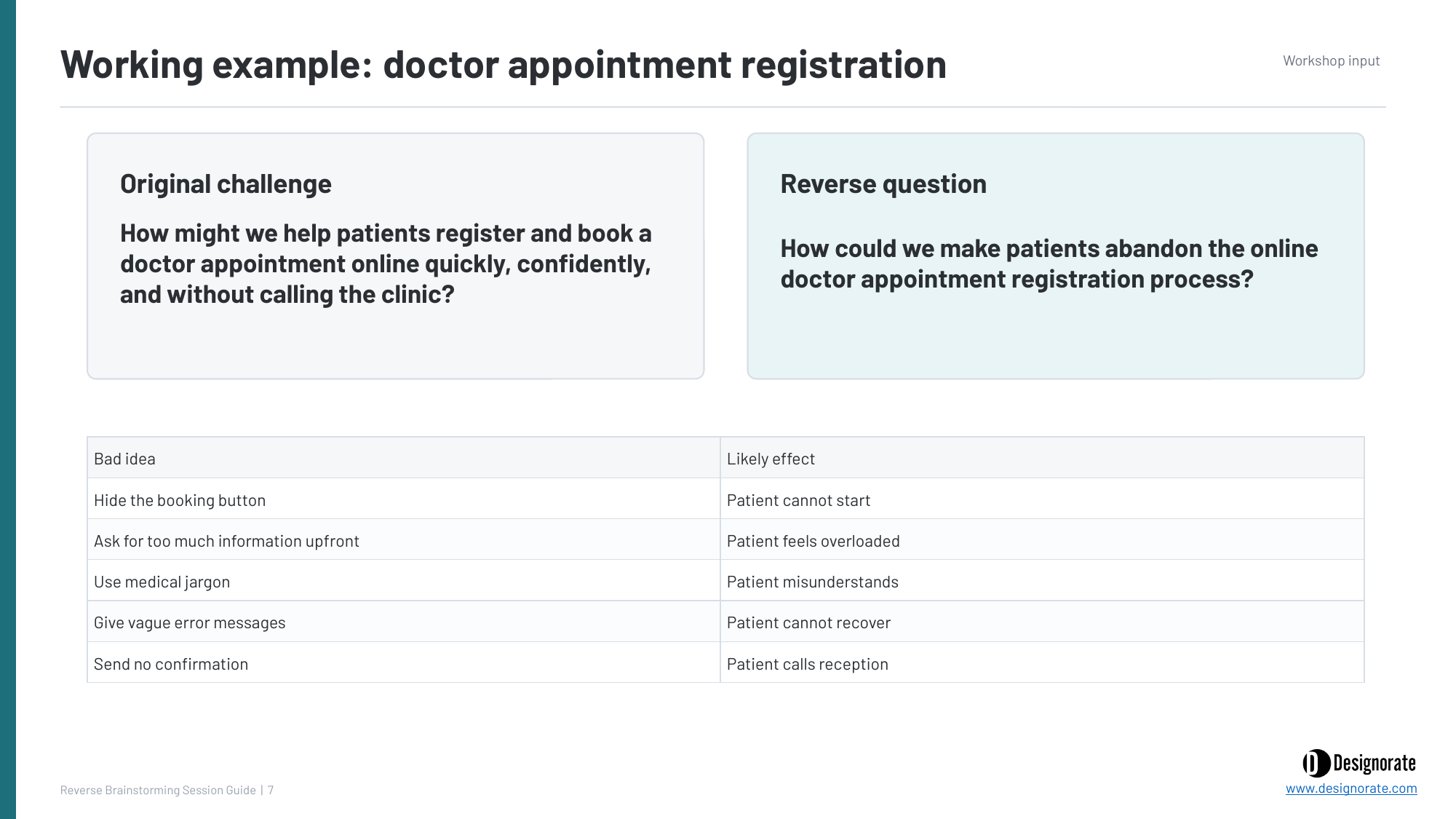

Working example: doctor appointment registration
Workshop input

Original challenge
Reverse question
How might we help patients register and book a doctor appointment online quickly, confidently, and without calling the clinic?
How could we make patients abandon the online doctor appointment registration process?

Bad idea
Likely effect

Hide the booking button
Patient cannot start

Ask for too much information upfront
Patient feels overloaded

Use medical jargon
Patient misunderstands

Give vague error messages
Patient cannot recover

Send no confirmation
Patient calls reception
Reverse Brainstorming Session Guide  |  7